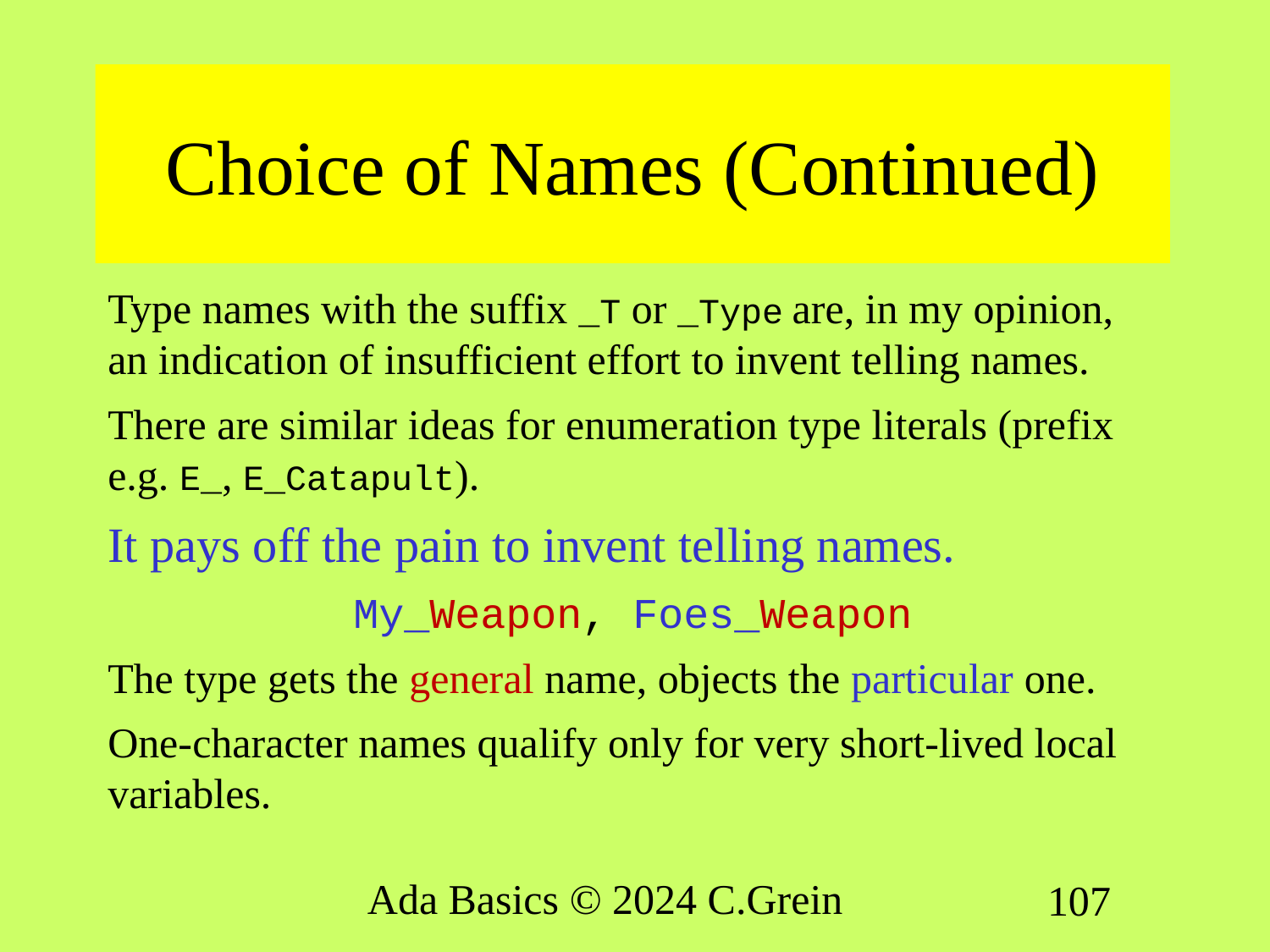

# Choice of Names (Continued)
Type names with the suffix _T or _Type are, in my opinion, an indication of insufficient effort to invent telling names.
There are similar ideas for enumeration type literals (prefix e.g. E_, E_Catapult).
It pays off the pain to invent telling names.
My_Weapon, Foes_Weapon
The type gets the general name, objects the particular one.
One-character names qualify only for very short-lived local variables.
Ada Basics © 2024 C.Grein
107